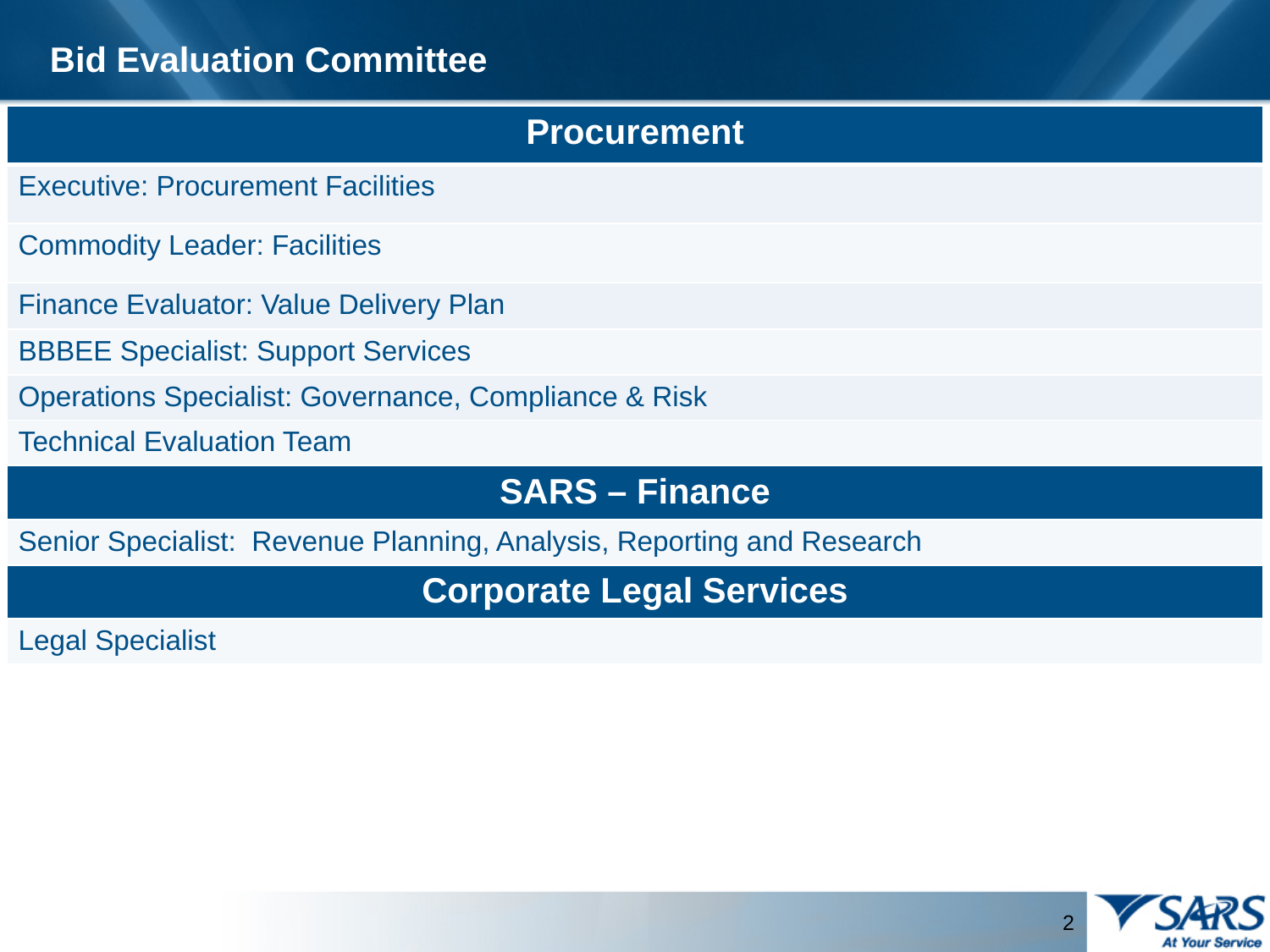

Bid Evaluation Committee
| Procurement |
| --- |
| Executive: Procurement Facilities |
| Commodity Leader: Facilities |
| Finance Evaluator: Value Delivery Plan |
| BBBEE Specialist: Support Services |
| Operations Specialist: Governance, Compliance & Risk |
| Technical Evaluation Team |
| SARS – Finance |
| Senior Specialist: Revenue Planning, Analysis, Reporting and Research |
| Corporate Legal Services |
| Legal Specialist |
2